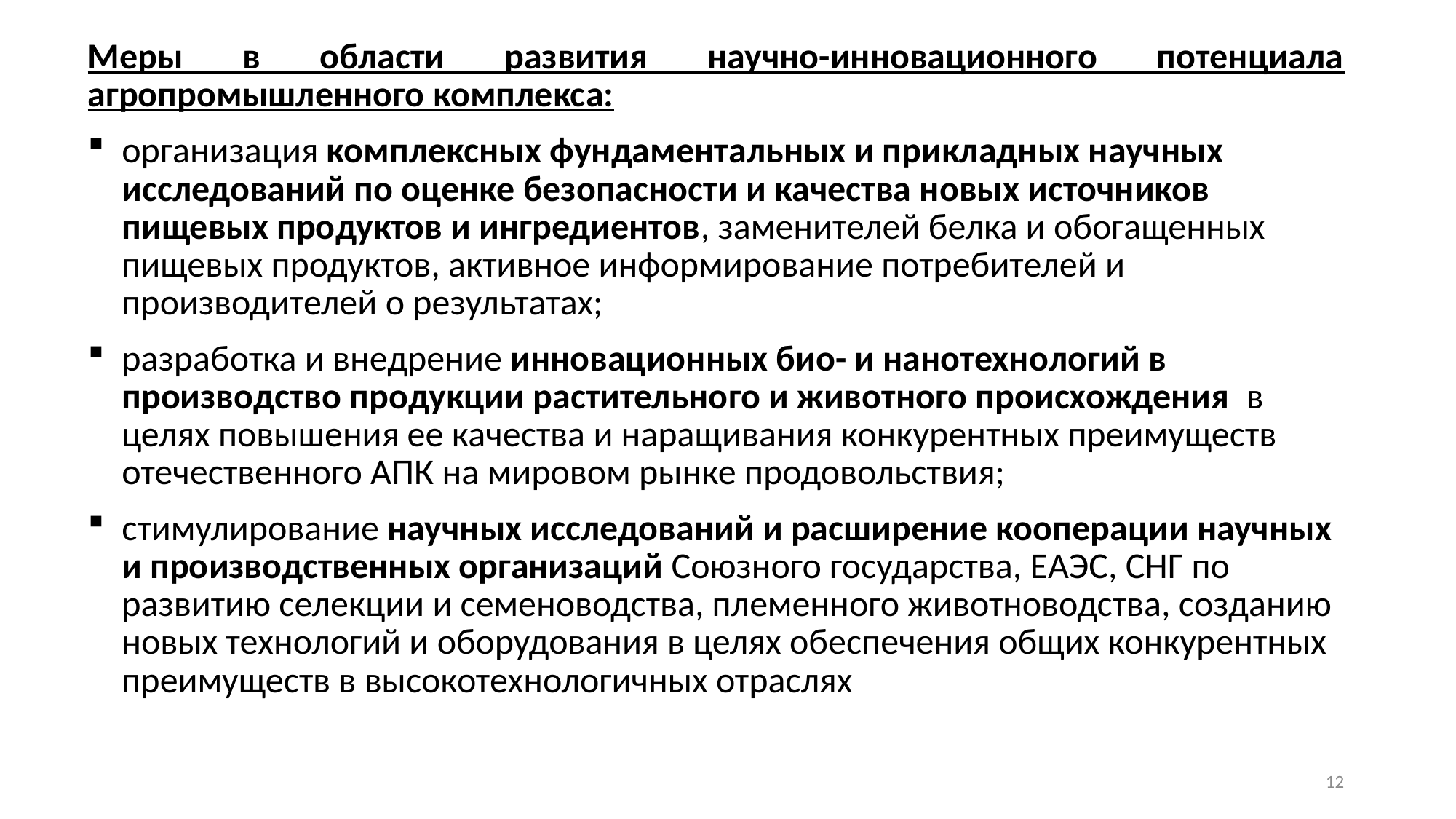

Меры в области развития научно-инновационного потенциала агропромышленного комплекса:
организация комплексных фундаментальных и прикладных научных исследований по оценке безопасности и качества новых источников пищевых продуктов и ингредиентов, заменителей белка и обогащенных пищевых продуктов, активное информирование потребителей и производителей о результатах;
разработка и внедрение инновационных био- и нанотехнологий в производство продукции растительного и животного происхождения  в целях повышения ее качества и наращивания конкурентных преимуществ отечественного АПК на мировом рынке продовольствия;
стимулирование научных исследований и расширение кооперации научных и производственных организаций Союзного государства, ЕАЭС, СНГ по развитию селекции и семеноводства, племенного животноводства, созданию новых технологий и оборудования в целях обеспечения общих конкурентных преимуществ в высокотехнологичных отраслях
12